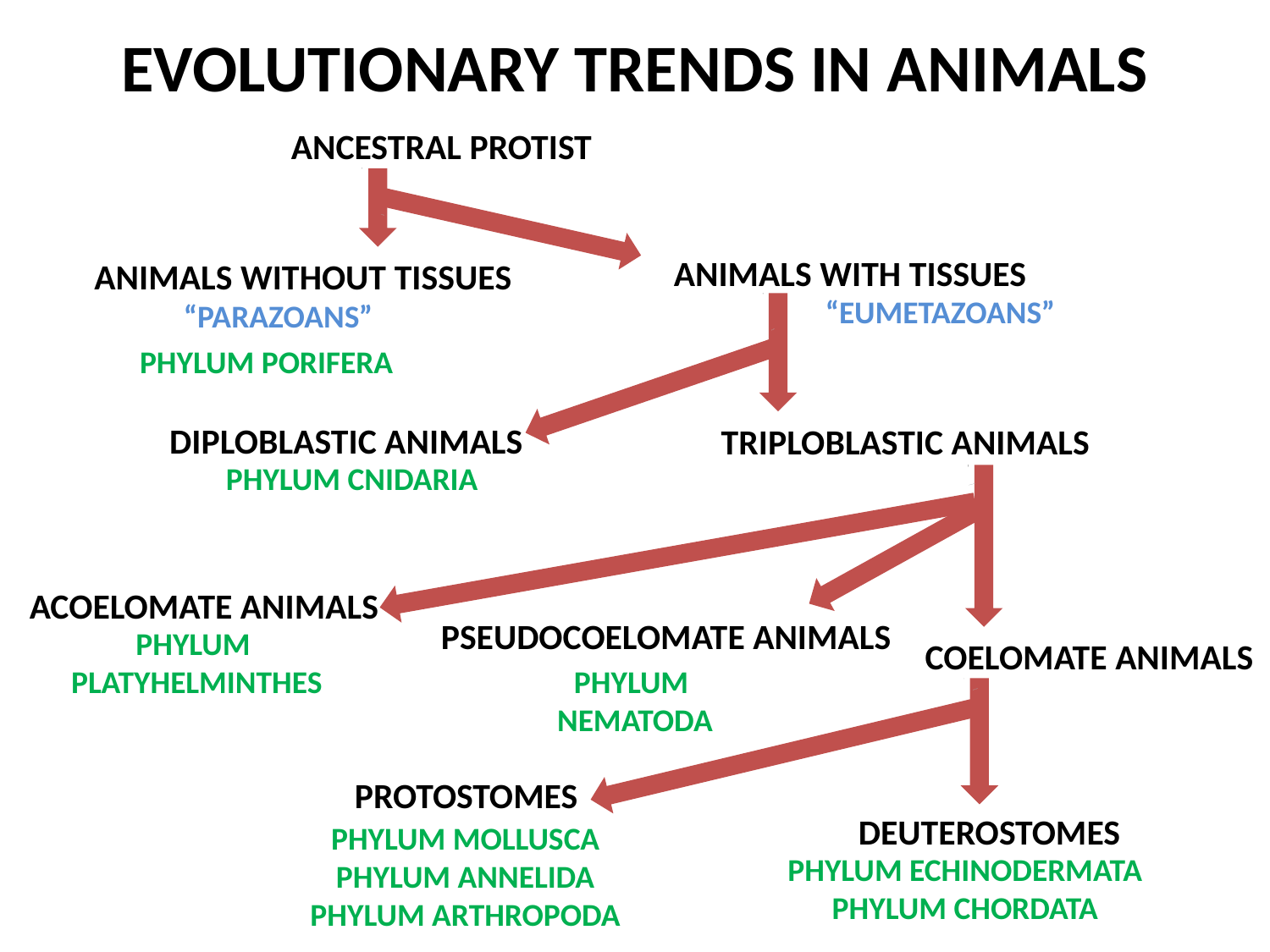

# EVOLUTIONARY TRENDS IN ANIMALS

ANCESTRAL PROTIST

ANIMALS WITH TISSUES
ANIMALS WITHOUT TISSUES

“EUMETAZOANS”
“PARAZOANS”

PHYLUM PORIFERA
DIPLOBLASTIC ANIMALS
TRIPLOBLASTIC ANIMALS
PHYLUM CNIDARIA

ACOELOMATE ANIMALS
PSEUDOCOELOMATE ANIMALS
PHYLUM
PLATYHELMINTHES
COELOMATE ANIMALS
PHYLUM
NEMATODA

PROTOSTOMES
DEUTEROSTOMES
PHYLUM MOLLUSCA
PHYLUM ANNELIDA
PHYLUM ARTHROPODA
PHYLUM ECHINODERMATA
PHYLUM CHORDATA